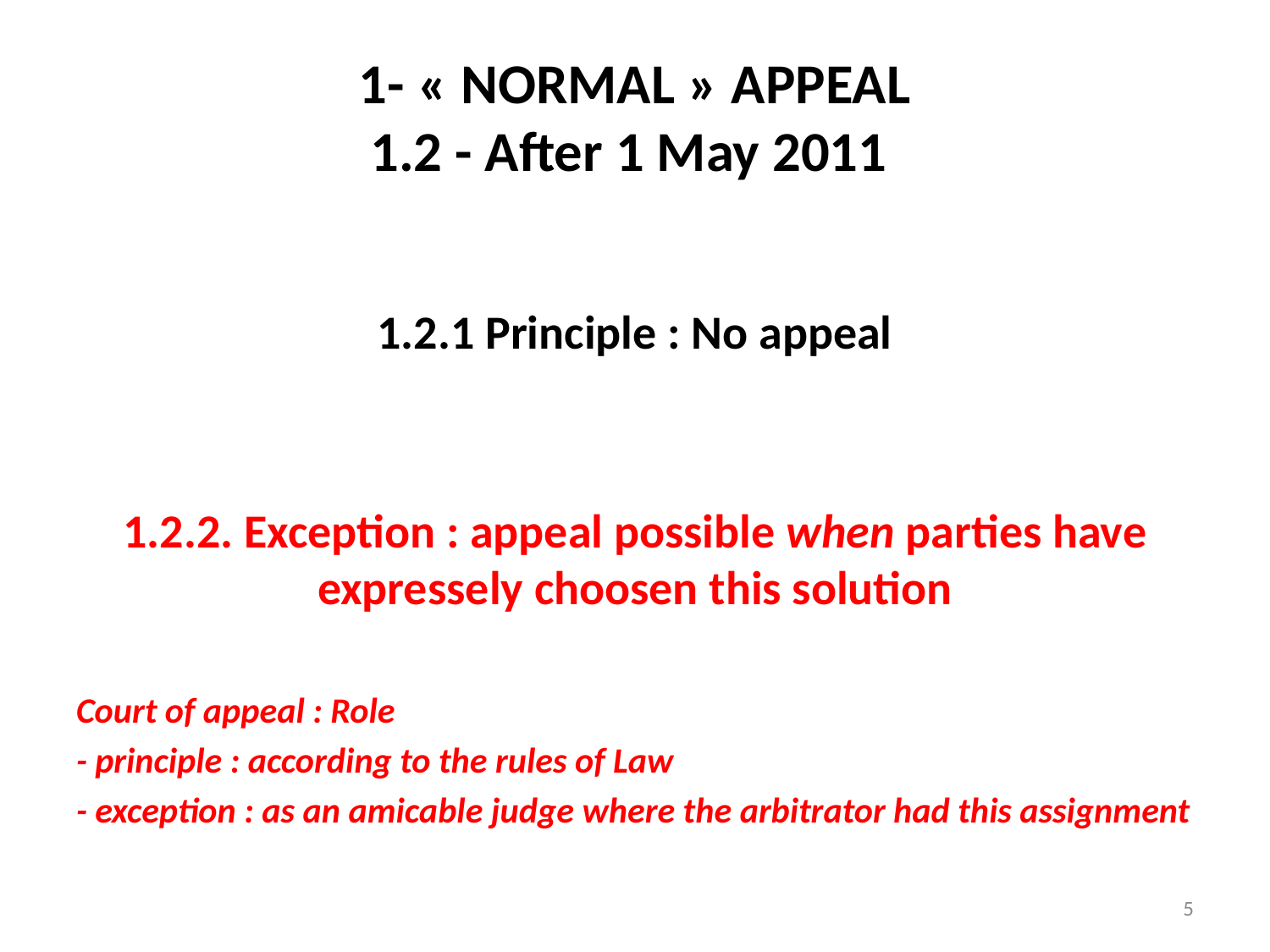

# 1- « NORMAL » APPEAL 1.2 - After 1 May 2011

1.2.1 Principle : No appeal

1.2.2. Exception : appeal possible when parties have expressely choosen this solution

Court of appeal : Role
- principle : according to the rules of Law
- exception : as an amicable judge where the arbitrator had this assignment

5